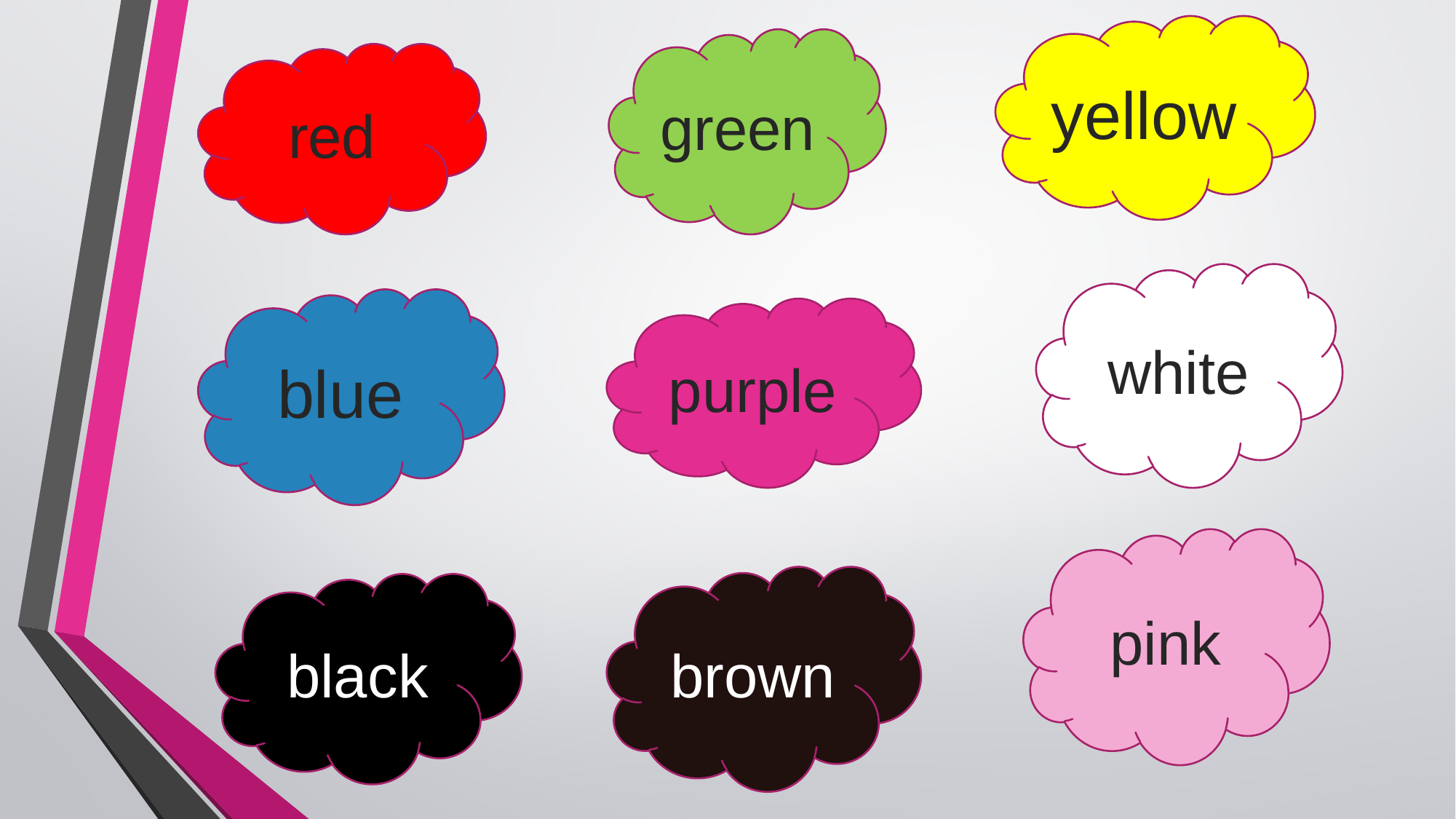

yellow
green
red
white
blue
purple
pink
brown
black